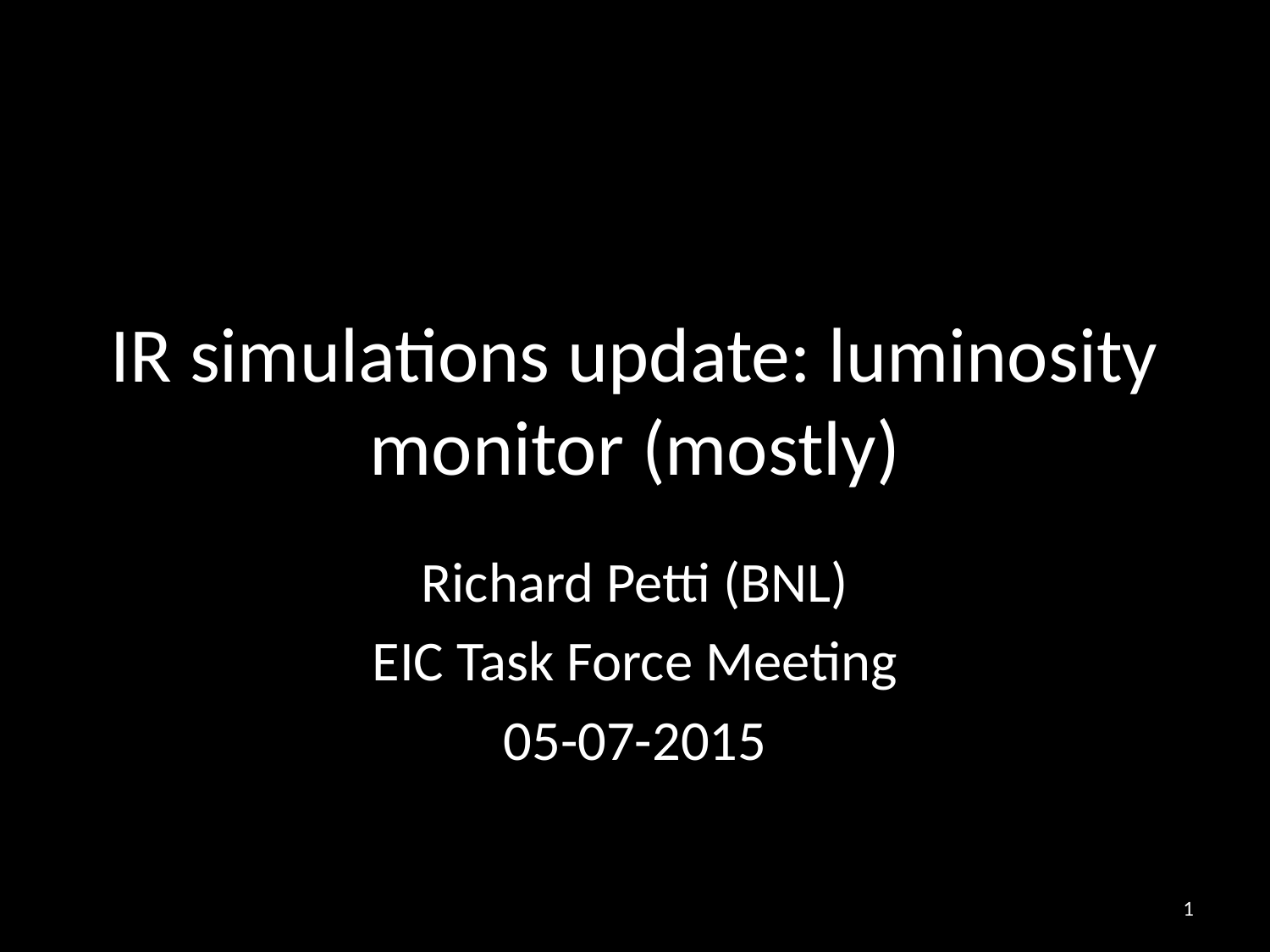

# IR simulations update: luminosity monitor (mostly)
Richard Petti (BNL)
EIC Task Force Meeting
05-07-2015
1